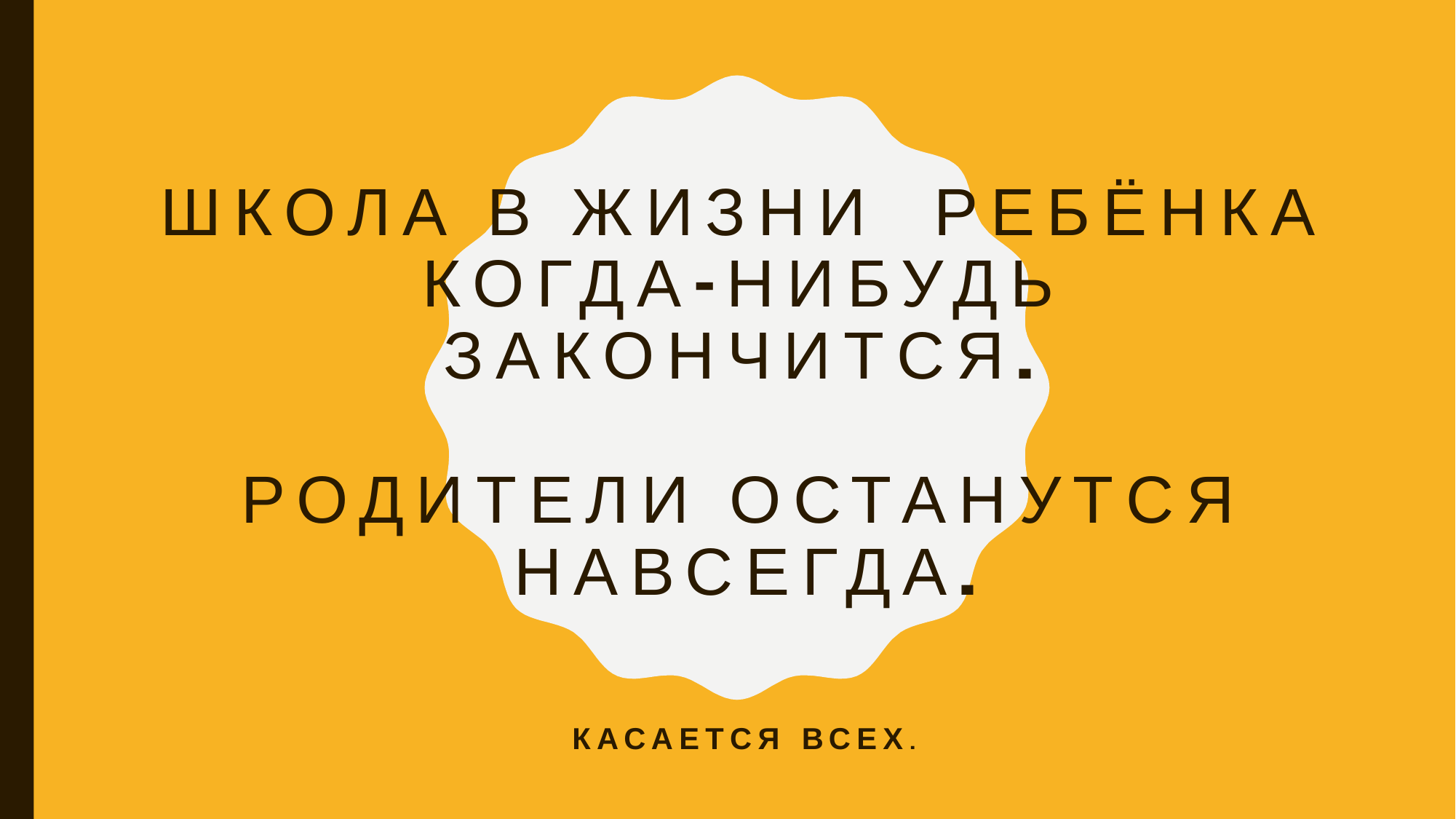

# Школа в жизни  ребёнка когда-нибудь закончится. Родители останутся навсегда.
Касается всех.